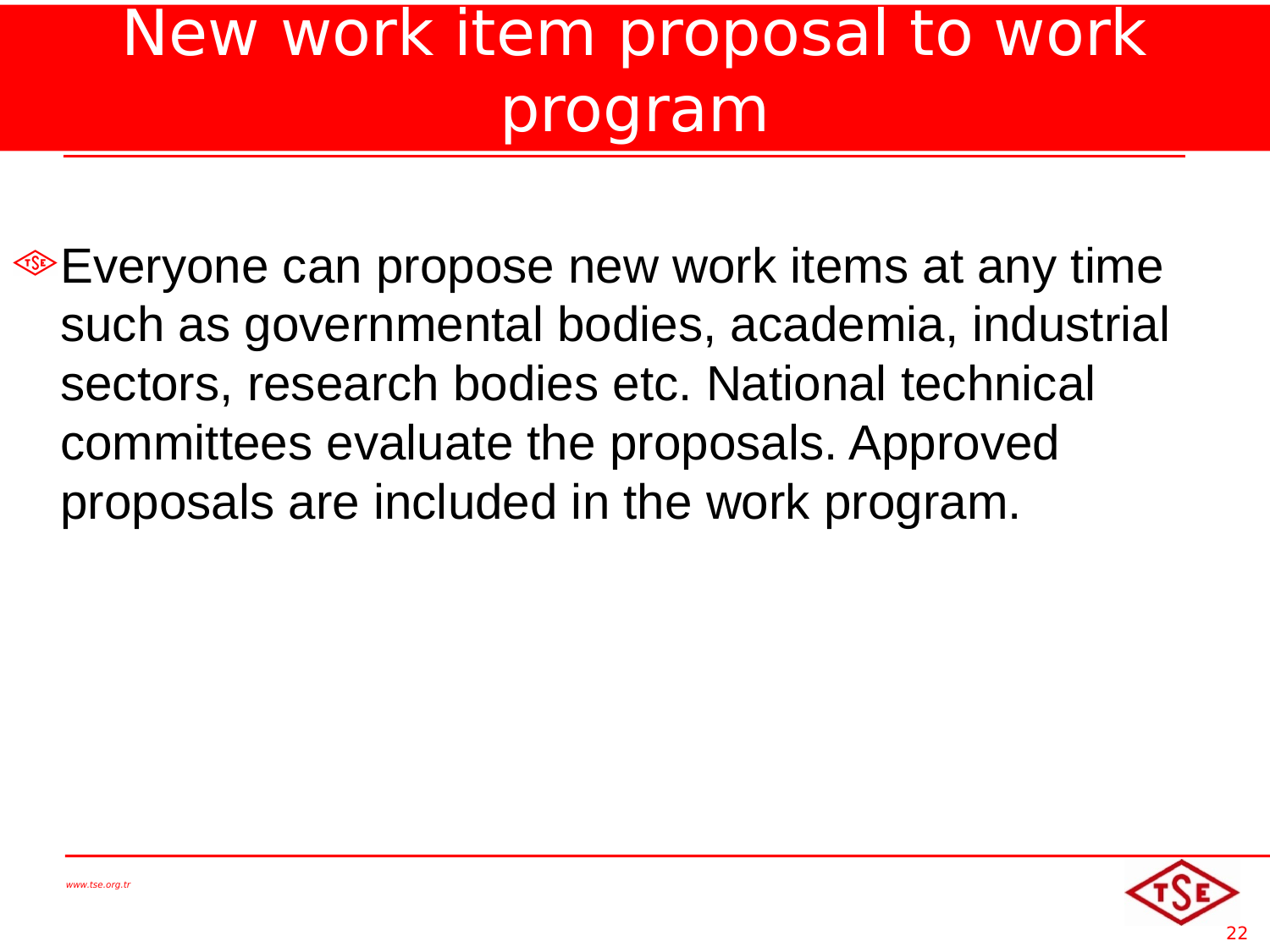

# New work item proposal to work program
Everyone can propose new work items at any time such as governmental bodies, academia, industrial sectors, research bodies etc. National technical committees evaluate the proposals. Approved proposals are included in the work program.

www.tse.org.tr
22